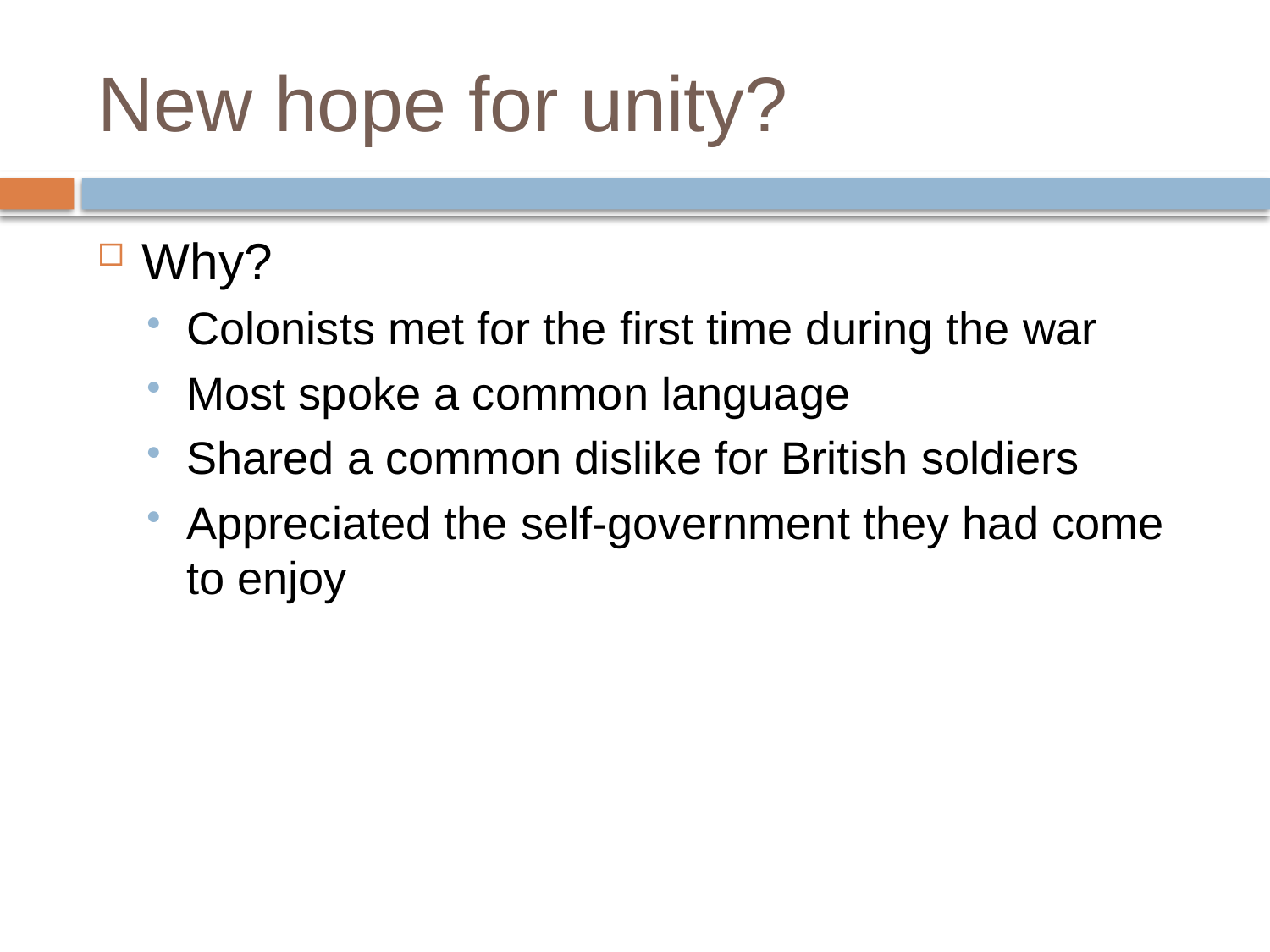

# New hope for unity?
Why?
Colonists met for the first time during the war
Most spoke a common language
Shared a common dislike for British soldiers
Appreciated the self-government they had come to enjoy